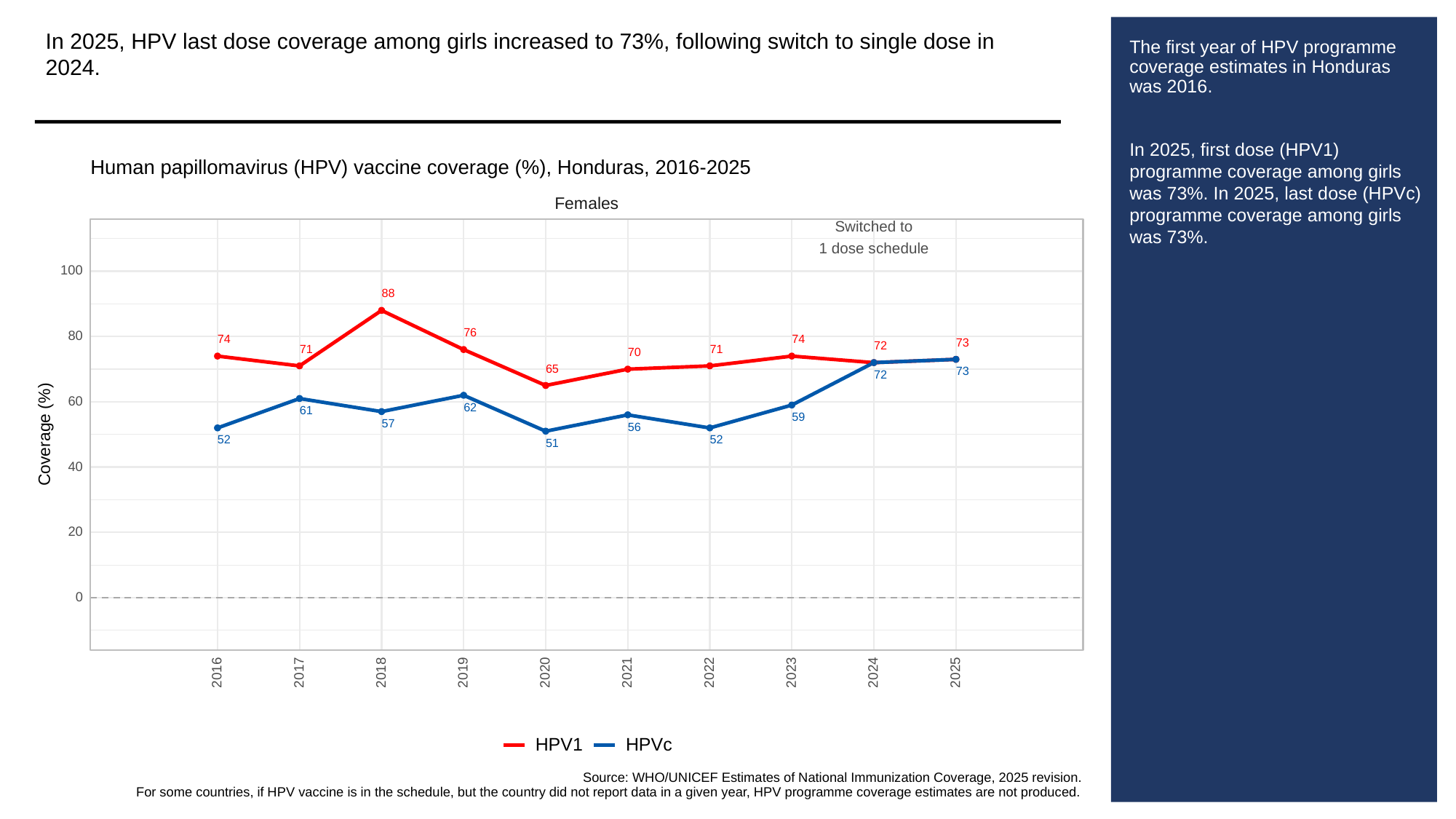

In 2025, HPV last dose coverage among girls increased to 73%, following switch to single dose in 2024.
# The first year of HPV programme coverage estimates in Honduras was 2016.

In 2025, first dose (HPV1) programme coverage among girls was 73%. In 2025, last dose (HPVc) programme coverage among girls was 73%.

Human papillomavirus (HPV) vaccine coverage (%), Honduras, 2016-2025
Females

Switched to

1 dose schedule
100

88

76
80
74
74

73
72
71
71

70

65

73

72

60

62
61

59
57
56

Coverage (%)

52
52
51
40

20

0

2023
2016
2017
2018
2019
2020
2021
2022
2024
2025
HPVc
HPV1

Source: WHO/UNICEF Estimates of National Immunization Coverage, 2025 revision.
For some countries, if HPV vaccine is in the schedule, but the country did not report data in a given year, HPV programme coverage estimates are not produced.